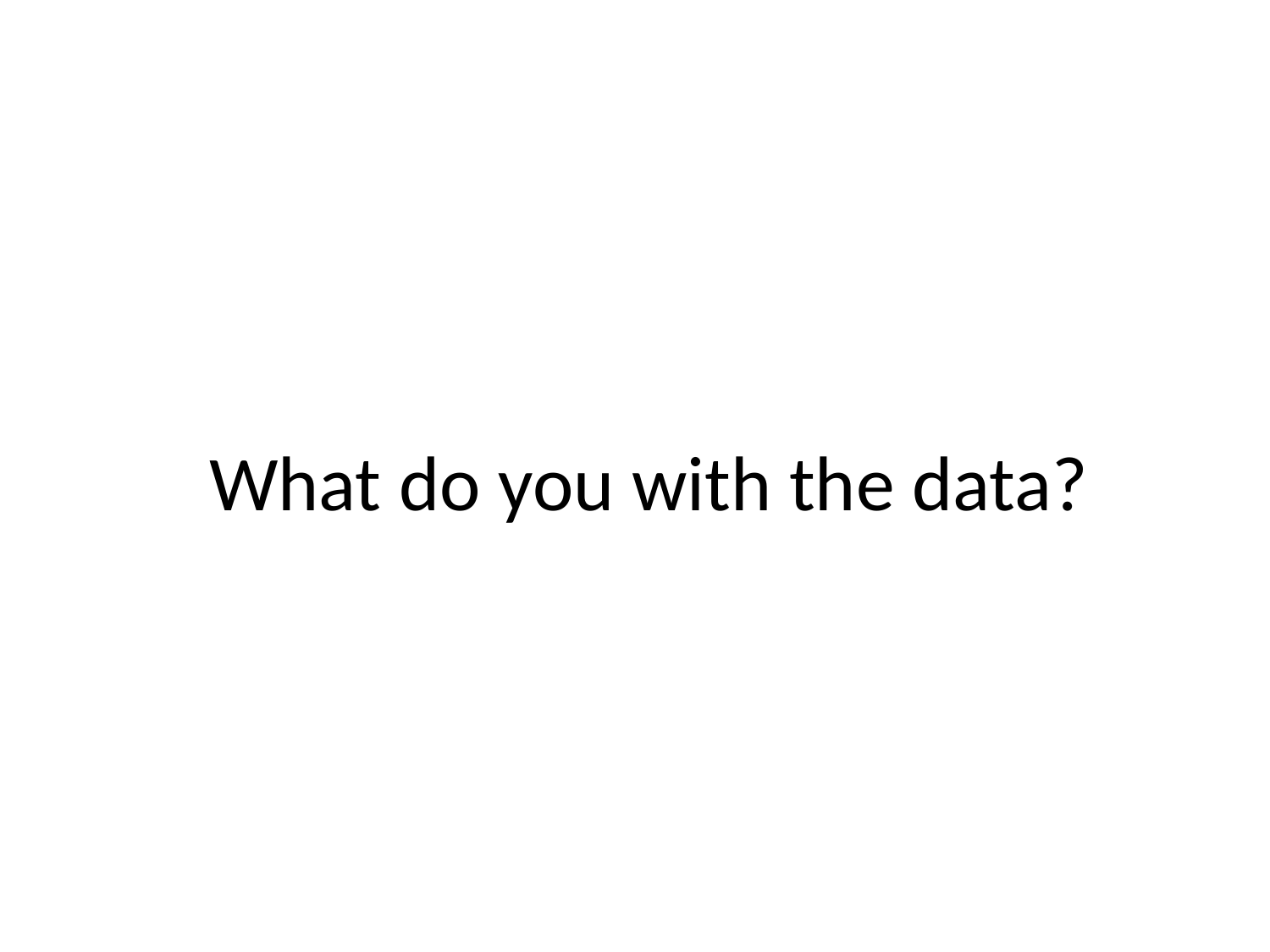

# What do you with the data?